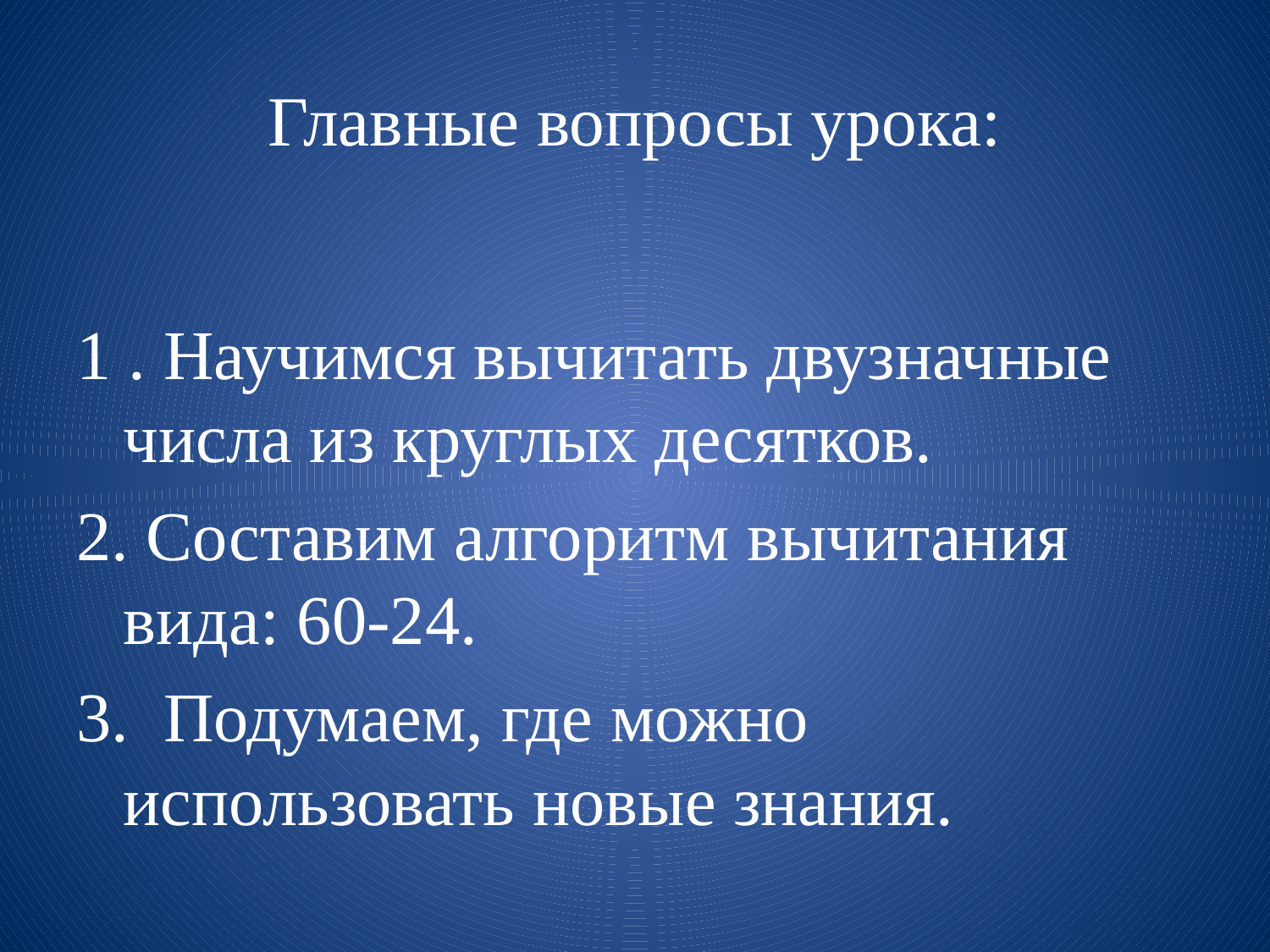

# Главные вопросы урока:

1 . Научимся вычитать двузначные числа из круглых десятков.
2. Составим алгоритм вычитания вида: 60-24.
3.  Подумаем, где можно использовать новые знания.